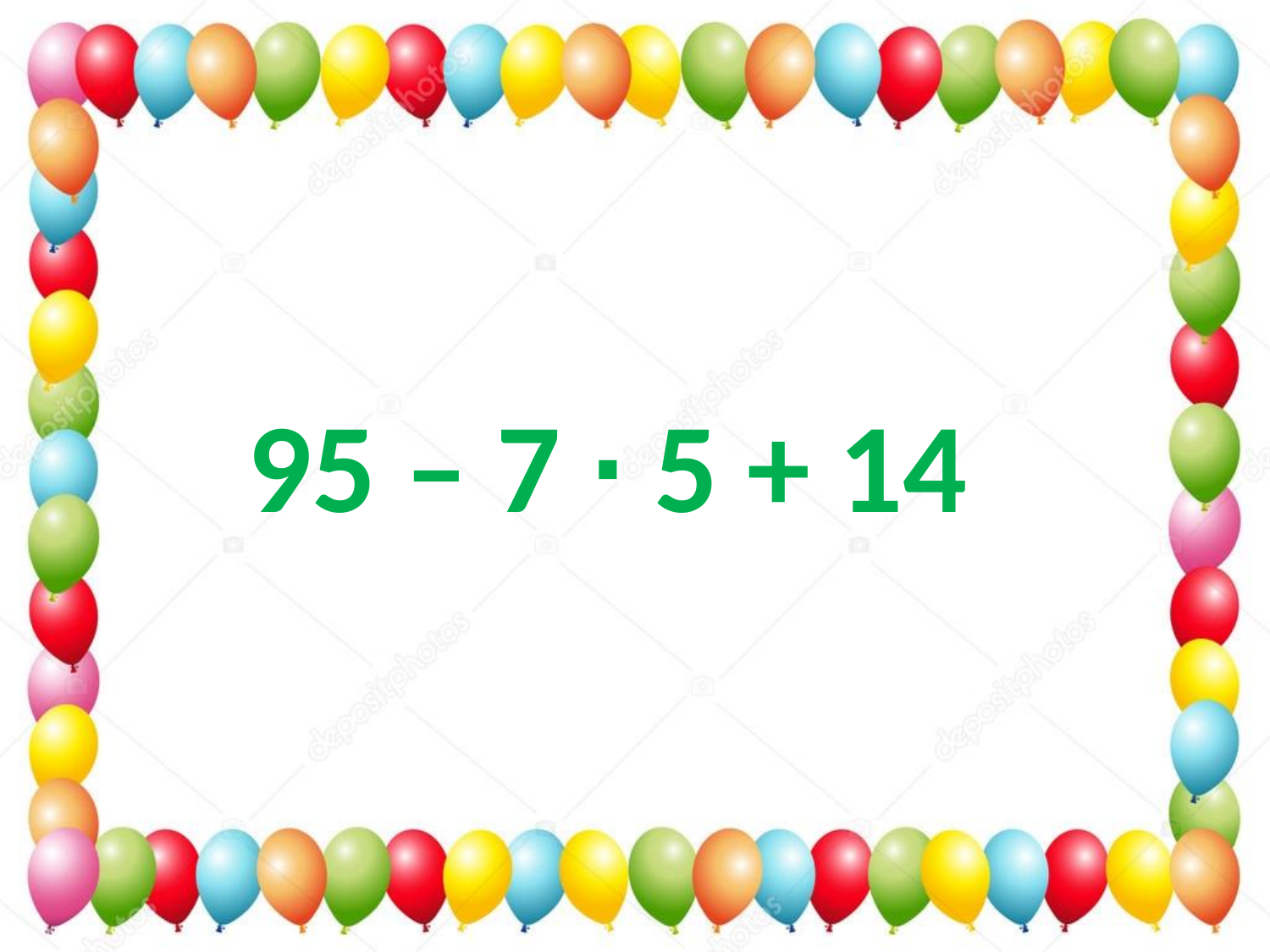

95 – 7 ∙ 5 + 14